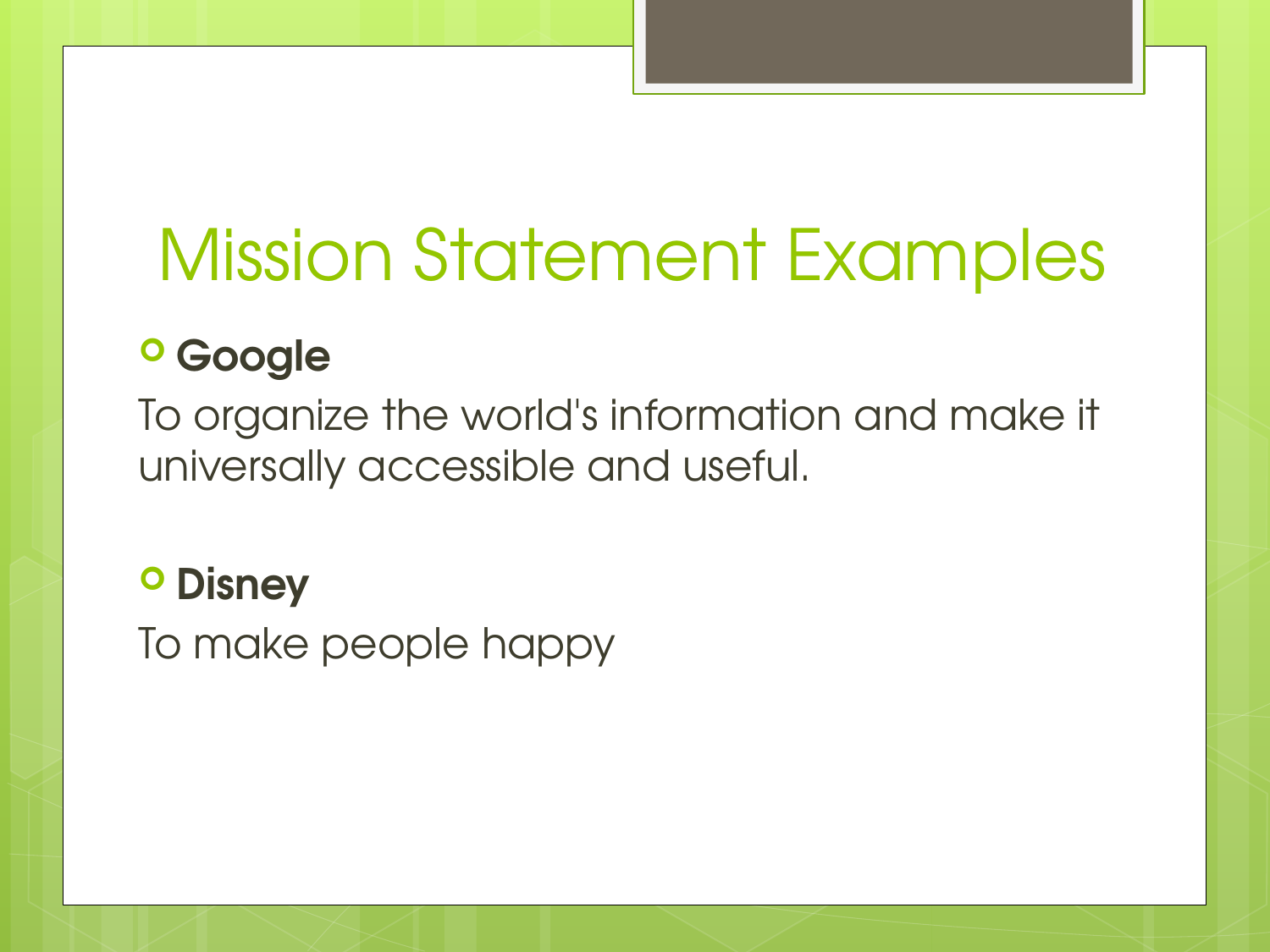

# Mission Statement Examples
Google
To organize the world's information and make it universally accessible and useful.

Disney
To make people happy